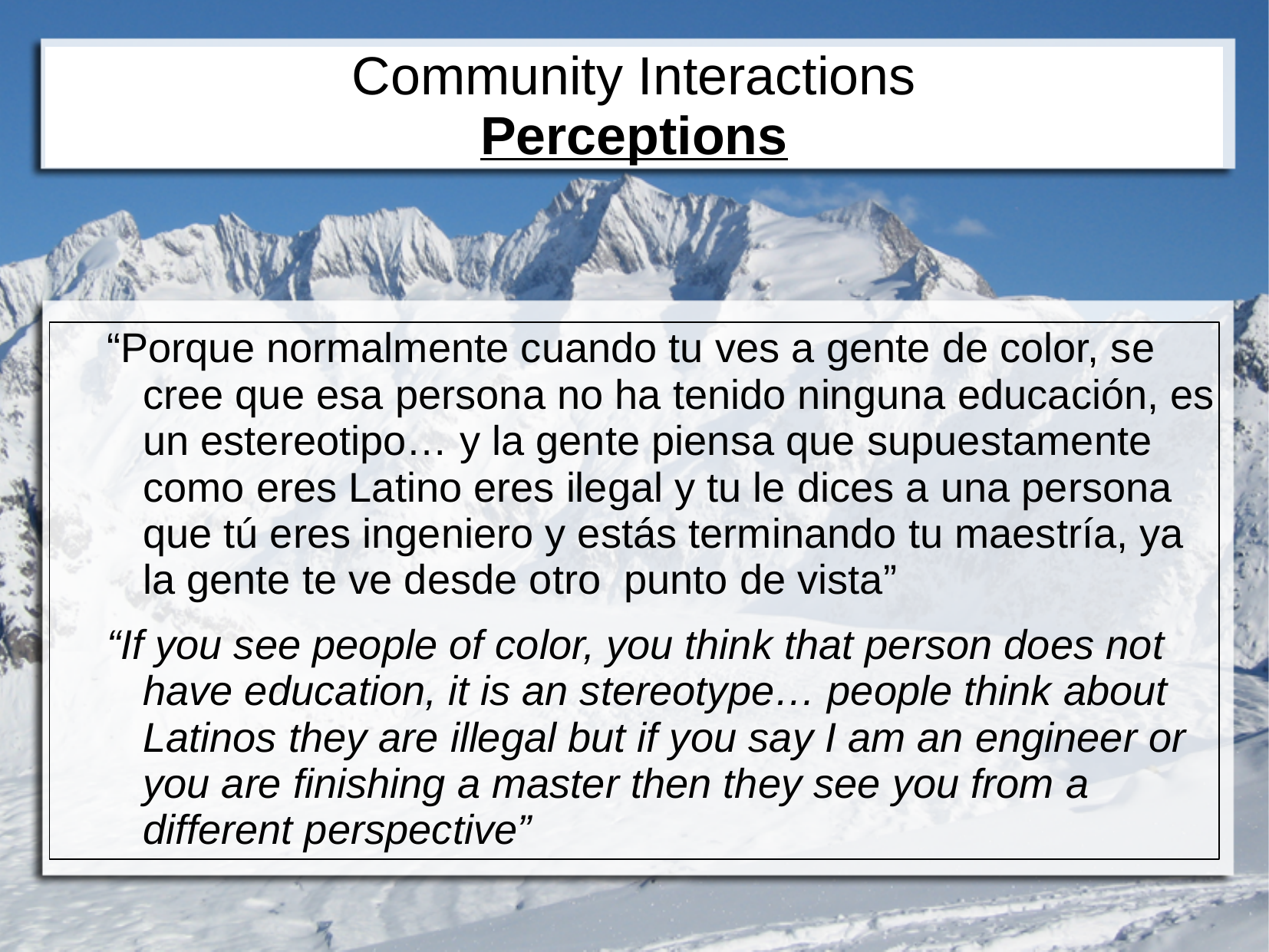

# Community Interactions Perceptions
“Porque normalmente cuando tu ves a gente de color, se cree que esa persona no ha tenido ninguna educación, es un estereotipo… y la gente piensa que supuestamente como eres Latino eres ilegal y tu le dices a una persona que tú eres ingeniero y estás terminando tu maestría, ya la gente te ve desde otro  punto de vista”
“If you see people of color, you think that person does not have education, it is an stereotype… people think about Latinos they are illegal but if you say I am an engineer or you are finishing a master then they see you from a different perspective”